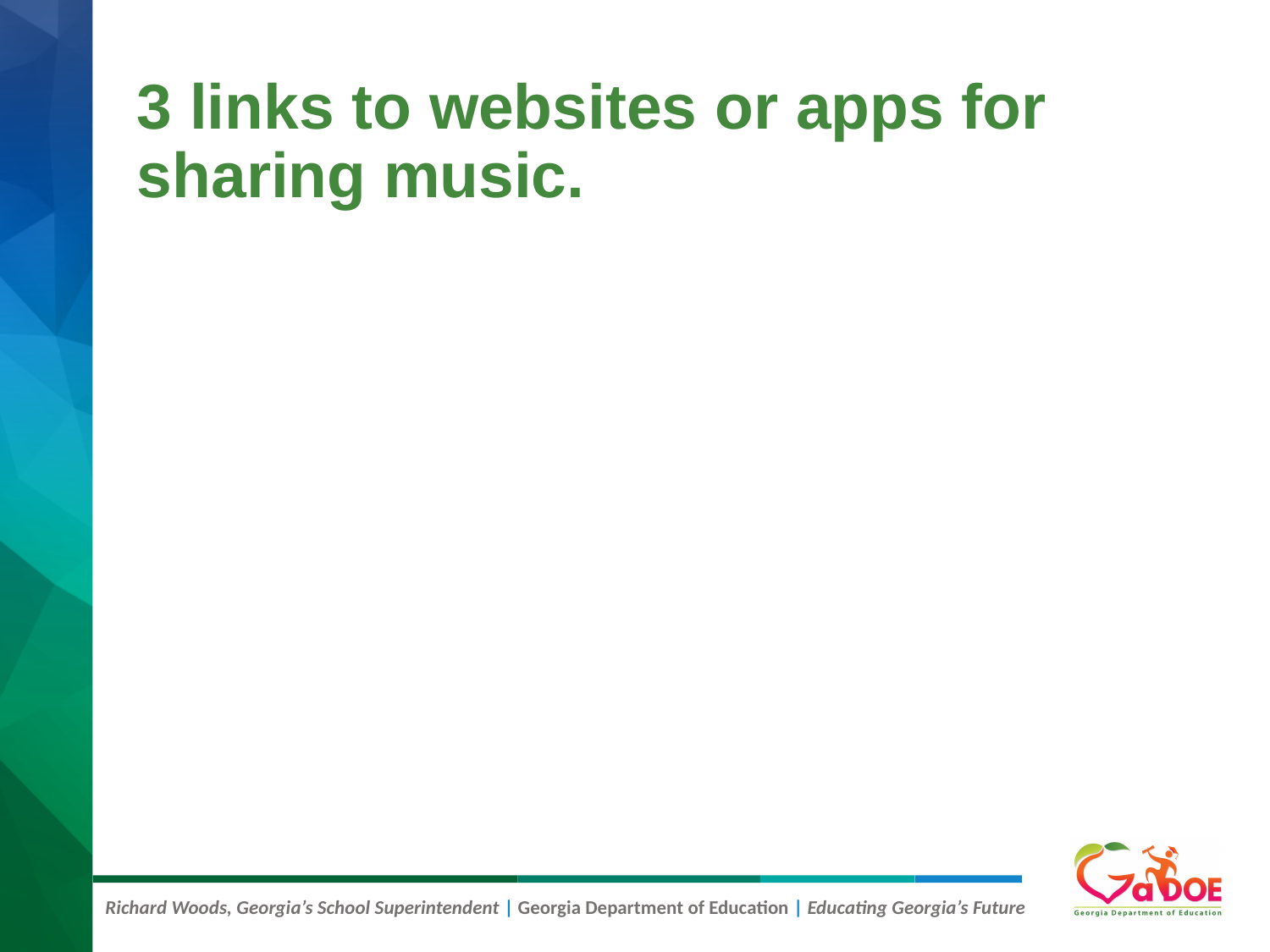

# 3 links to websites or apps for sharing music.